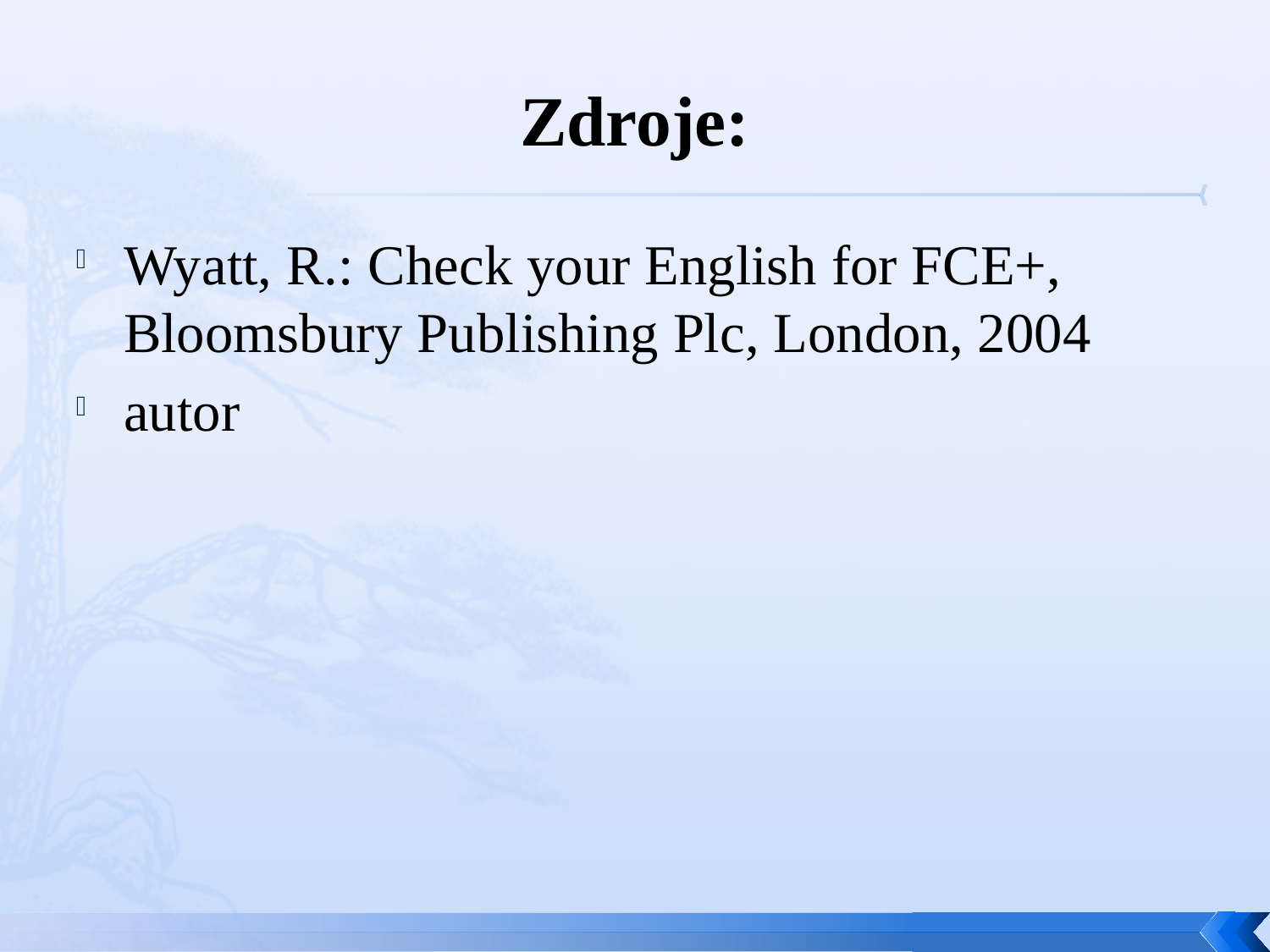

# Zdroje:
Wyatt, R.: Check your English for FCE+, Bloomsbury Publishing Plc, London, 2004
autor